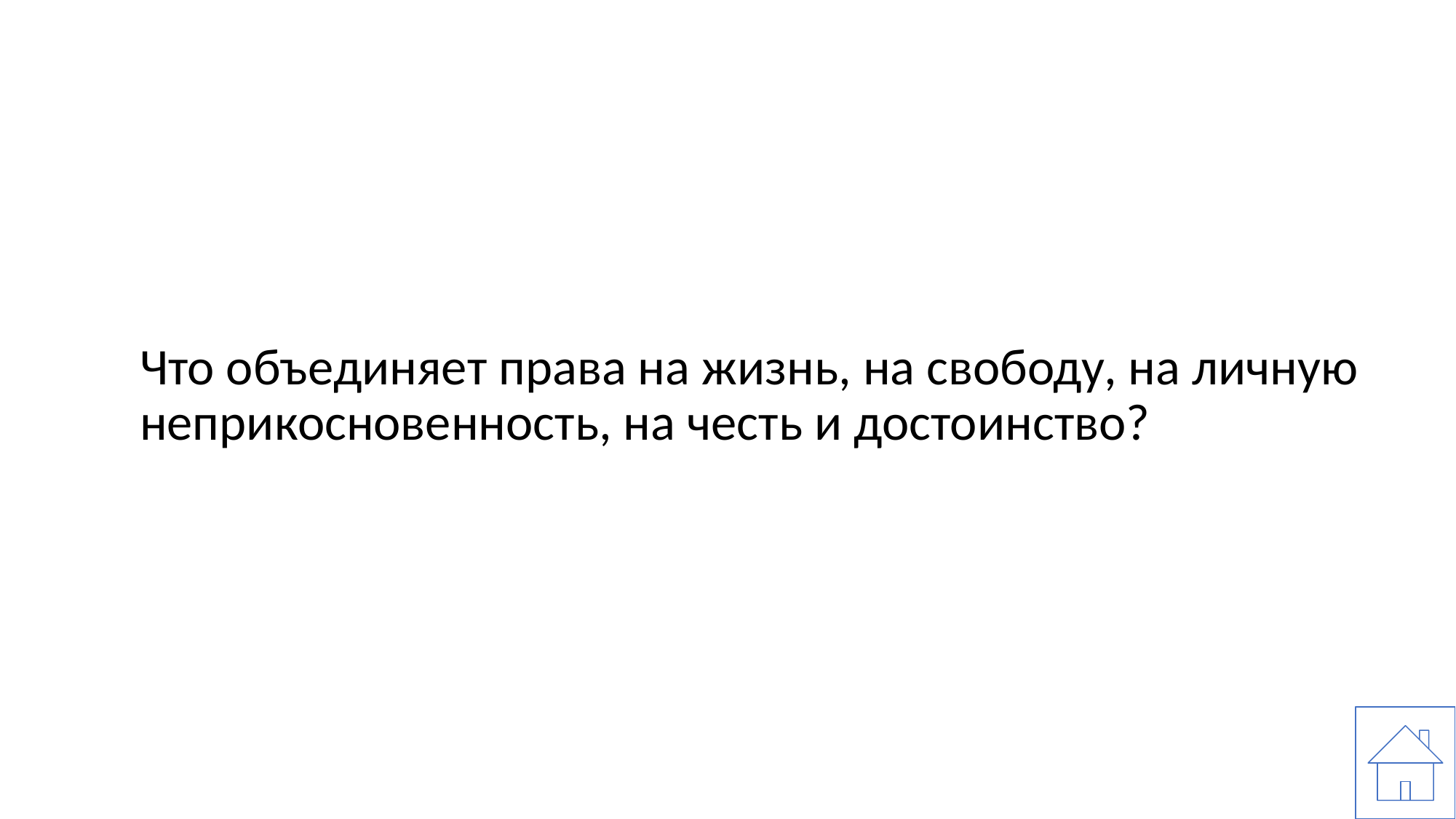

# Что объединяет права на жизнь, на свободу, на личную неприкосновенность, на честь и достоинство?